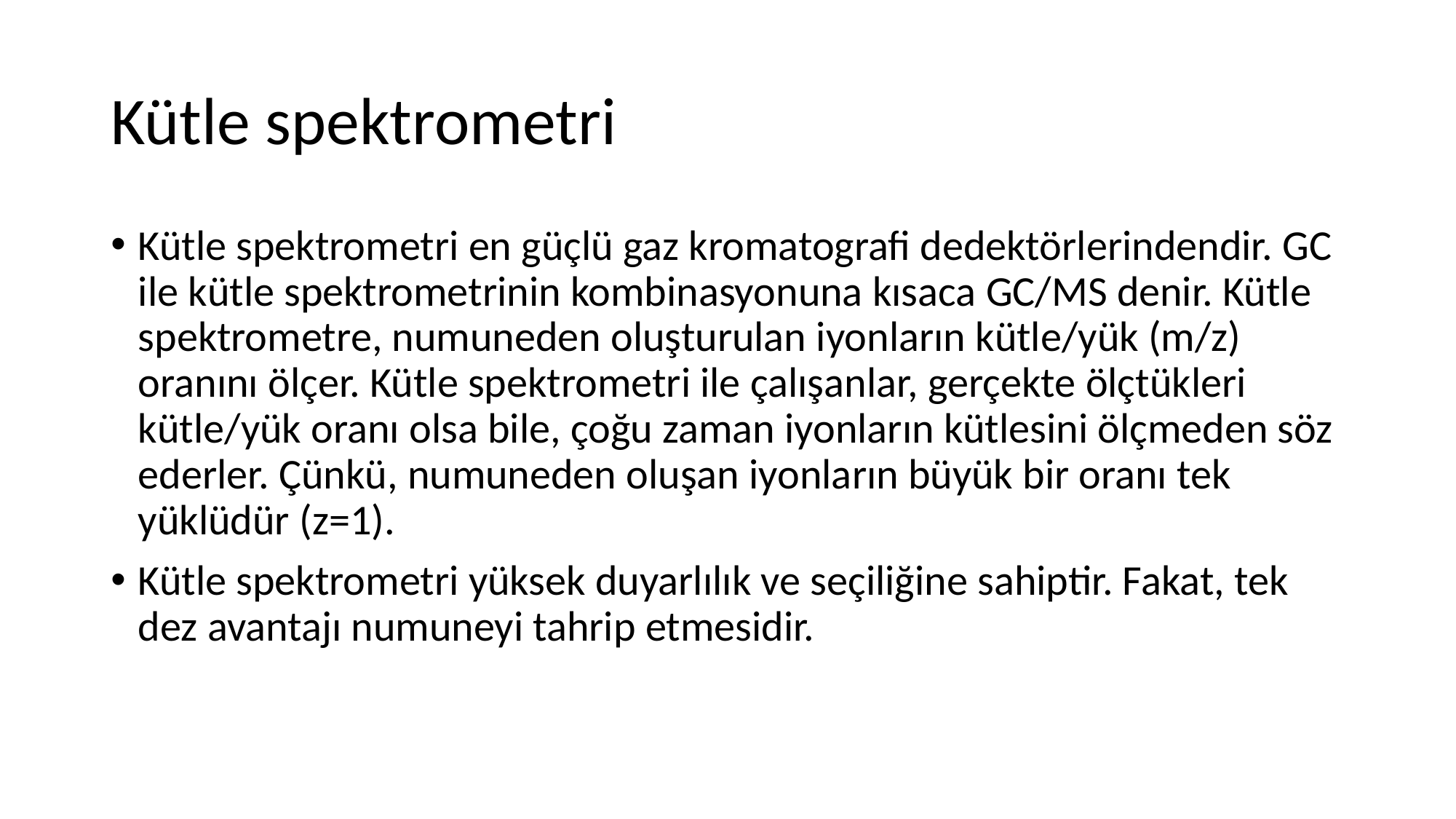

# Kütle spektrometri
Kütle spektrometri en güçlü gaz kromatografi dedektörlerindendir. GC ile kütle spektrometrinin kombinasyonuna kısaca GC/MS denir. Kütle spektrometre, numuneden oluşturulan iyonların kütle/yük (m/z) oranını ölçer. Kütle spektrometri ile çalışanlar, gerçekte ölçtükleri kütle/yük oranı olsa bile, çoğu zaman iyonların kütlesini ölçmeden söz ederler. Çünkü, numuneden oluşan iyonların büyük bir oranı tek yüklüdür (z=1).
Kütle spektrometri yüksek duyarlılık ve seçiliğine sahiptir. Fakat, tek dez avantajı numuneyi tahrip etmesidir.